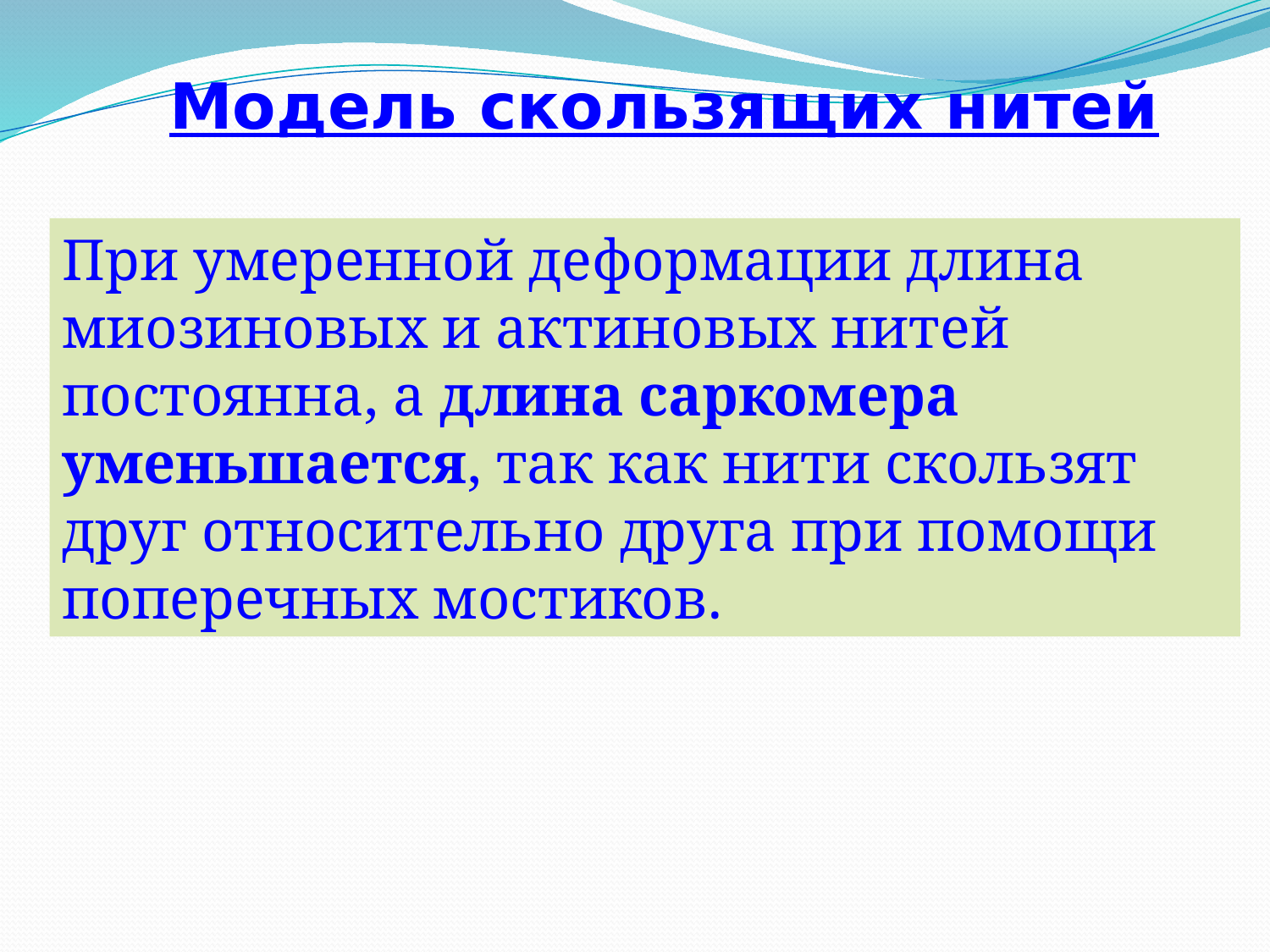

Модель скользящих нитей

При умеренной деформации длина миозиновых и актиновых нитей постоянна, а длина саркомера уменьшается, так как нити скользят друг относительно друга при помощи поперечных мостиков.